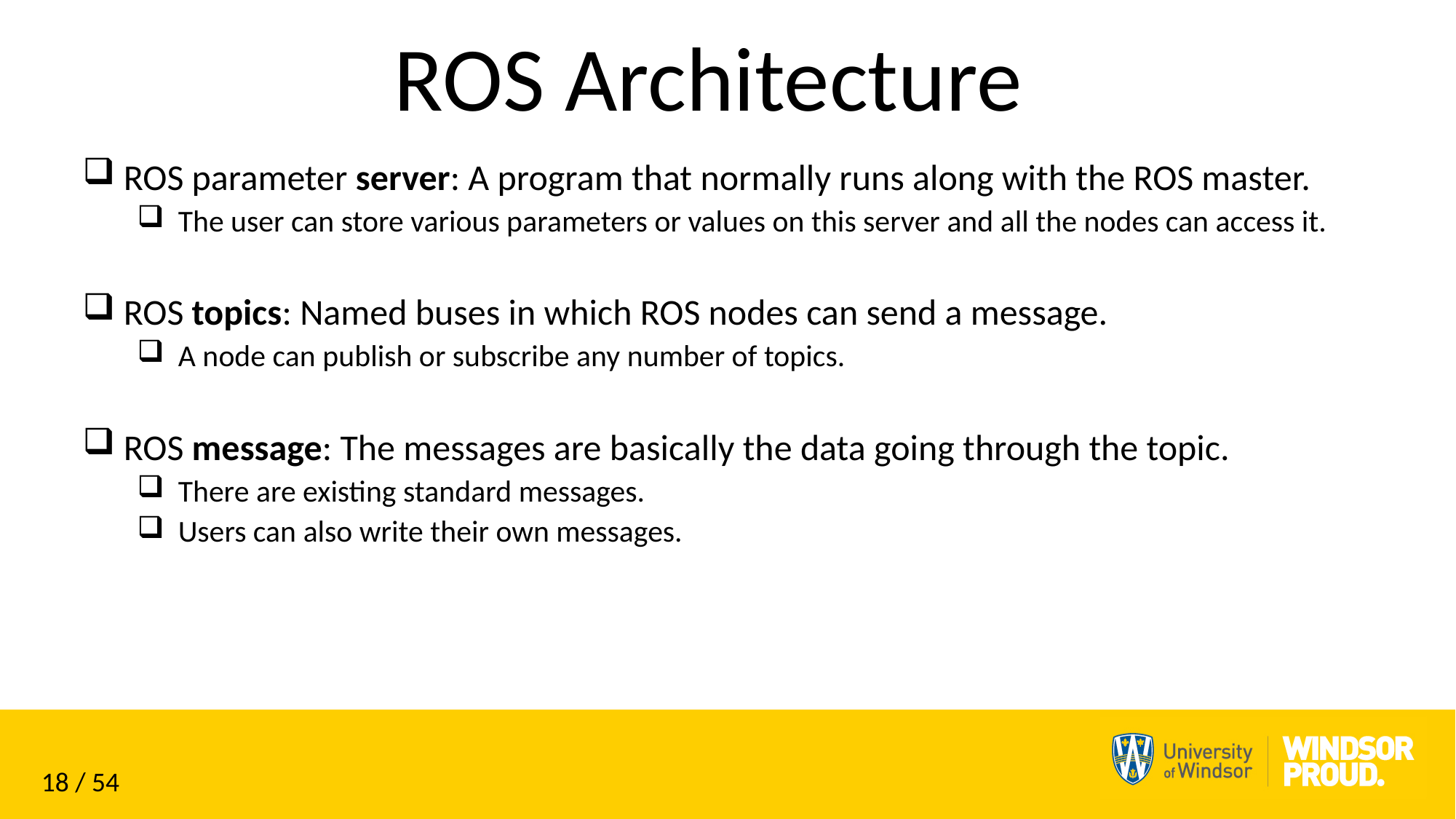

# ROS Architecture
ROS parameter server: A program that normally runs along with the ROS master.
The user can store various parameters or values on this server and all the nodes can access it.

ROS topics: Named buses in which ROS nodes can send a message.
A node can publish or subscribe any number of topics.

ROS message: The messages are basically the data going through the topic.
There are existing standard messages.
Users can also write their own messages.
18